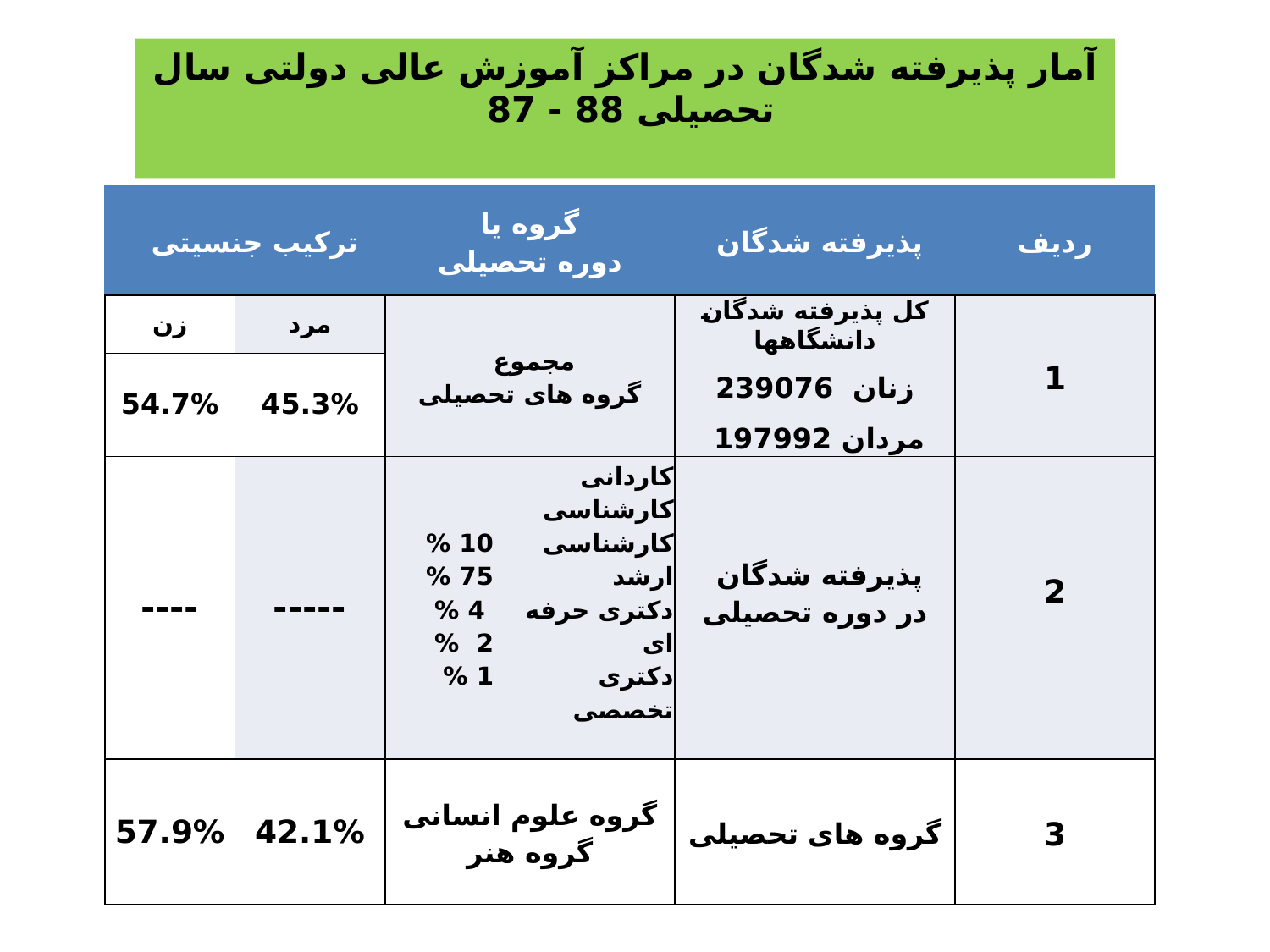

آمار پذیرفته شدگان در مراکز آموزش عالی دولتی سال تحصیلی 88 - 87

| ترکیب جنسیتی |  | گروه یا دوره تحصیلی |  | پذیرفته شدگان | ردیف |
| --- | --- | --- | --- | --- | --- |
| زن | مرد | مجموع گروه های تحصیلی |  | کل پذیرفته شدگان دانشگاهها زنان 239076 مردان 197992 | 1 |
| 54.7% | 45.3% |  |  |  |  |
| ---- | ----- | 10 % 75 % 4 % 2 % 1 % | کاردانی کارشناسی کارشناسی ارشد دکتری حرفه ای دکتری تخصصی | پذیرفته شدگان در دوره تحصیلی | 2 |
| 57.9% | 42.1% | گروه علوم انسانی گروه هنر |  | گروه های تحصیلی | 3 |